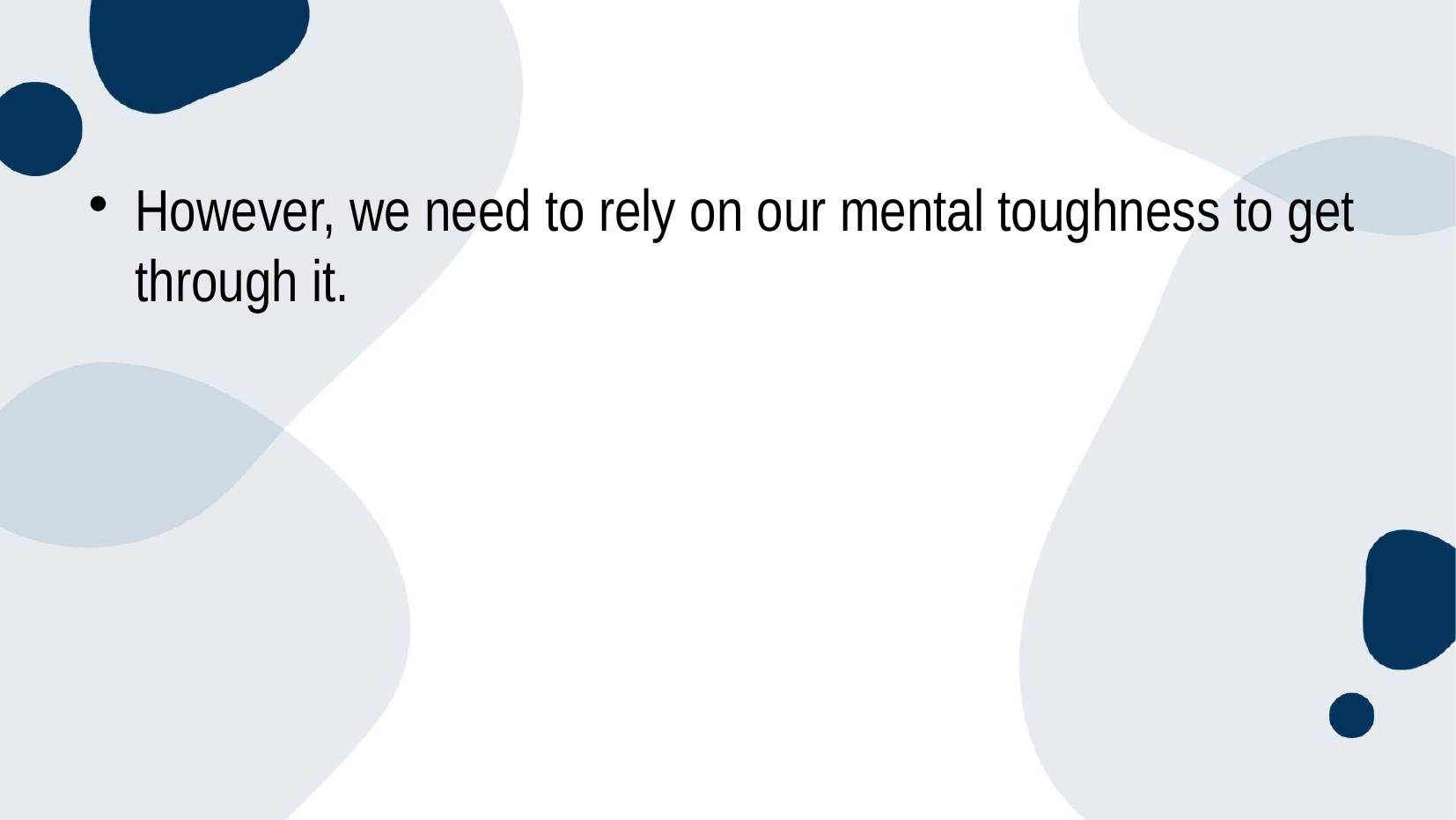

#
However, we need to rely on our mental toughness to get through it.